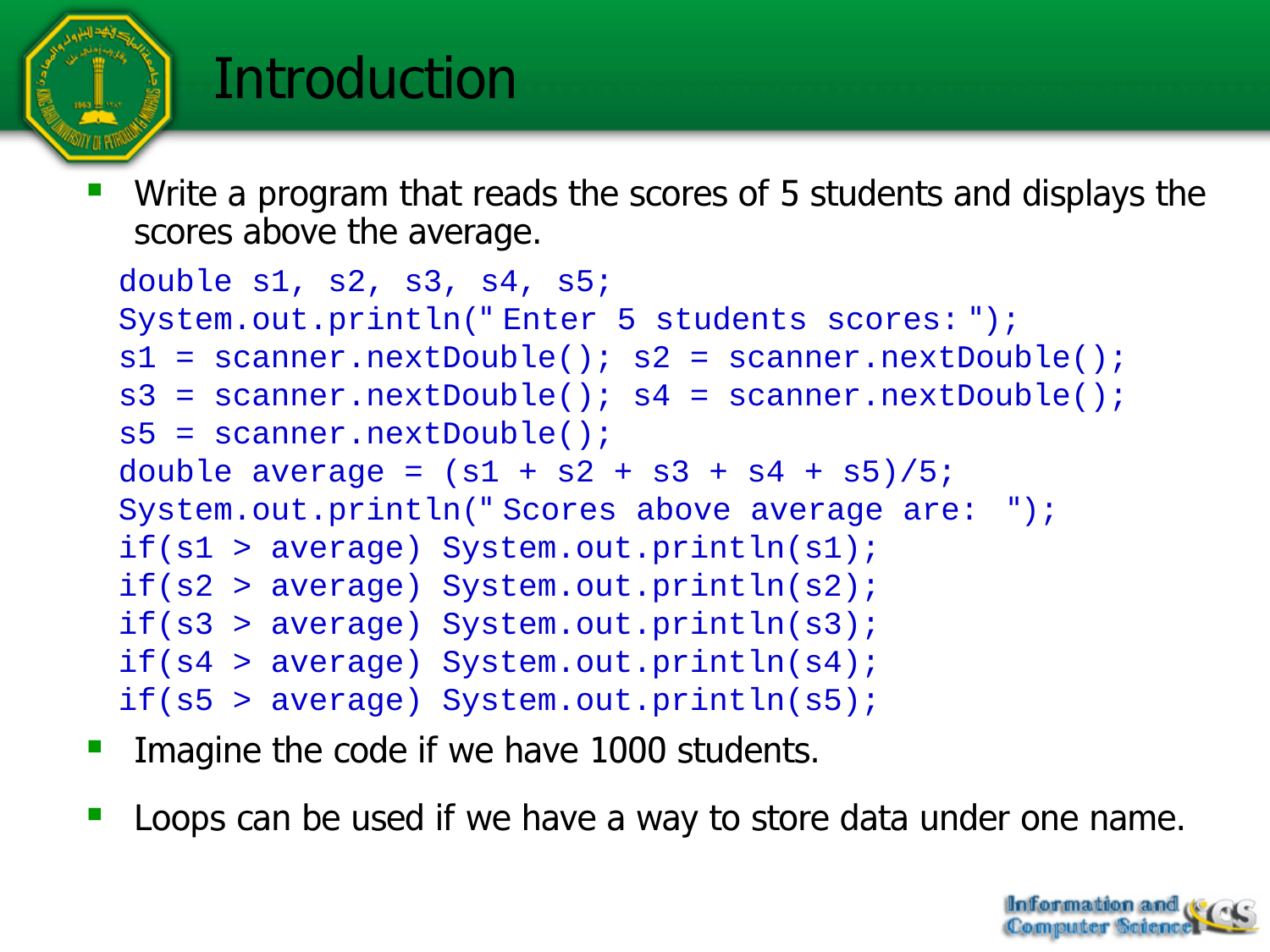

# Introduction
Write a program that reads the scores of 5 students and displays the scores above the average.

Imagine the code if we have 1000 students.

Loops can be used if we have a way to store data under one name.
double s1, s2, s3, s4, s5;
System.out.println(" Enter 5 students scores: ");
s1 = scanner.nextDouble(); s2 = scanner.nextDouble();
s3 = scanner.nextDouble(); s4 = scanner.nextDouble();
s5 = scanner.nextDouble();
double average = (s1 + s2 + s3 + s4 + s5)/5;
System.out.println(" Scores above average are:  ");
if(s1 > average) System.out.println(s1);
if(s2 > average) System.out.println(s2);
if(s3 > average) System.out.println(s3);
if(s4 > average) System.out.println(s4);
if(s5 > average) System.out.println(s5);